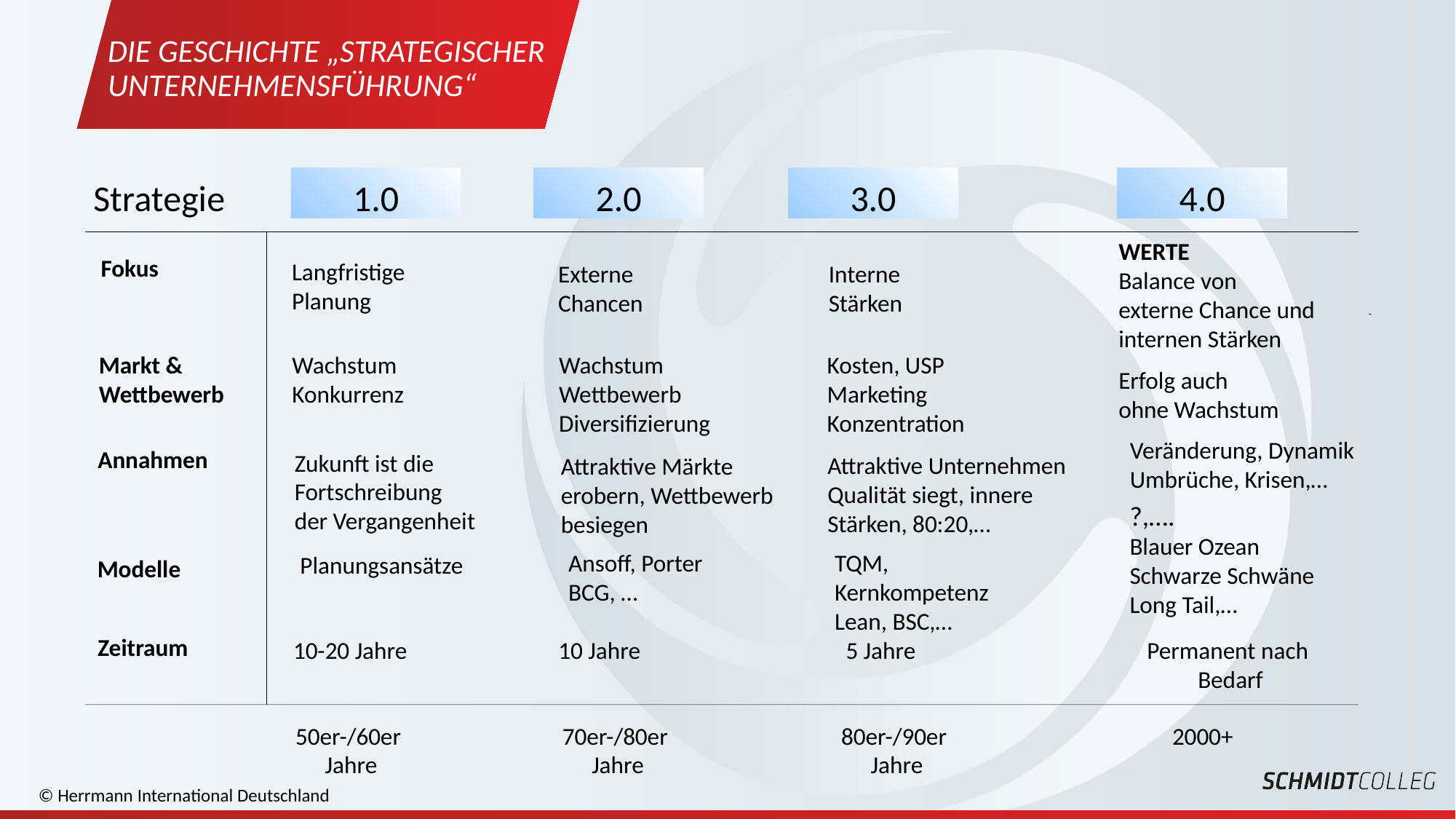

Die Geschichte „Strategischer Unternehmensführung“

Strategie

1.0

2.0

3.0

4.0

WERTE
Balance von
externe Chance und
internen Stärken
Fokus
Langfristige
Planung
Externe
Chancen
Interne
Stärken

Markt &
Wettbewerb
Wachstum
Konkurrenz
Wachstum
Wettbewerb
Diversifizierung
Kosten, USP
Marketing
Konzentration
Erfolg auch
ohne Wachstum
Veränderung, Dynamik
Umbrüche, Krisen,…
Annahmen
Zukunft ist die
Fortschreibung
der Vergangenheit
Attraktive Unternehmen
Qualität siegt, innere
Stärken, 80:20,…
Attraktive Märkte
erobern, Wettbewerb
besiegen
?,….
Blauer Ozean
Schwarze Schwäne
Long Tail,…
Ansoff, Porter
BCG, …
TQM,
Kernkompetenz
Lean, BSC,…
Planungsansätze
Modelle
Zeitraum
10-20 Jahre
10 Jahre
5 Jahre
Permanent nach
Bedarf

50er-/60er
Jahre
70er-/80er
Jahre
80er-/90er
Jahre
2000+
© Herrmann International Deutschland